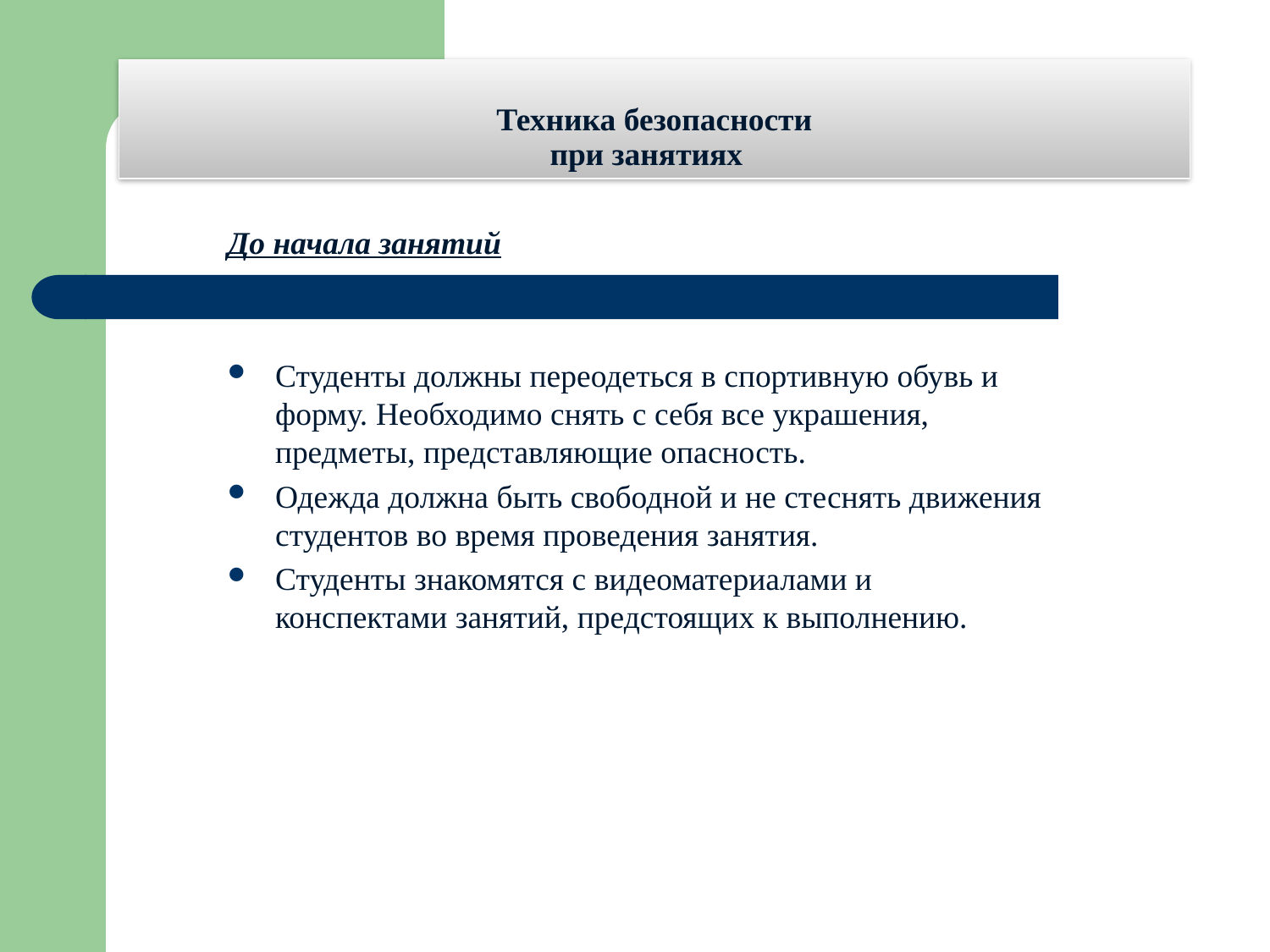

# Техника безопасности при занятиях
До начала занятий

Студенты должны переодеться в спортивную обувь и форму. Необходимо снять с себя все украшения, предметы, представляющие опасность.
Одежда должна быть свободной и не стеснять движения студентов во время проведения занятия.
Студенты знакомятся с видеоматериалами и конспектами занятий, предстоящих к выполнению.